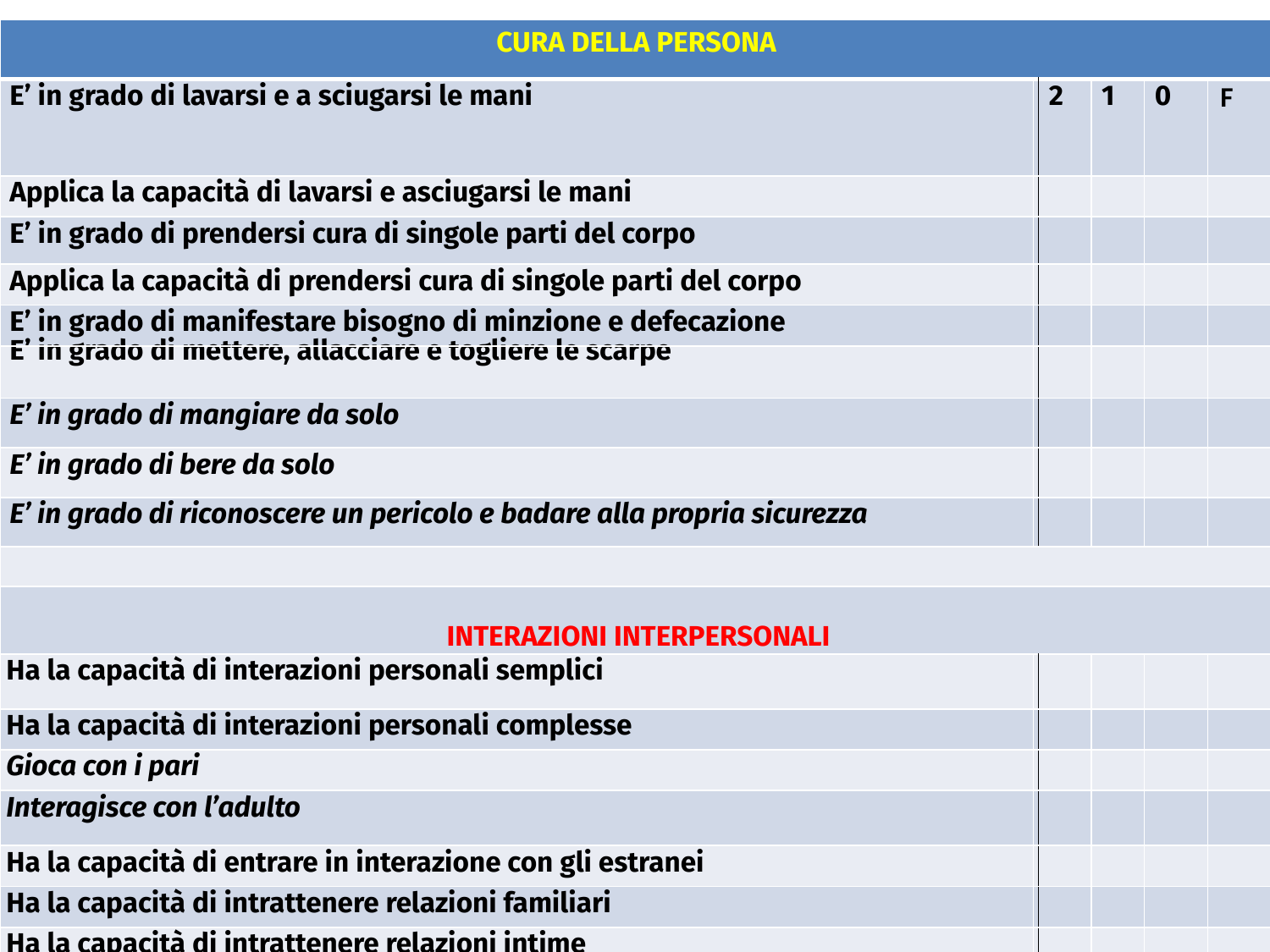

| CURA DELLA PERSONA |  |  |  |  |  |
| --- | --- | --- | --- | --- | --- |
| E’ in grado di lavarsi e a sciugarsi le mani |  | 2 | 1 | 0 | F |
| Applica la capacità di lavarsi e asciugarsi le mani |  |  |  |  |  |
| E’ in grado di prendersi cura di singole parti del corpo |  |  |  |  |  |
| Applica la capacità di prendersi cura di singole parti del corpo |  |  |  |  |  |
| E’ in grado di manifestare bisogno di minzione e defecazione |  |  |  |  |  |
| E’ in grado di mettere, allacciare e togliere le scarpe |  |  |  |  |  |
| E’ in grado di mangiare da solo |  |  |  |  |  |
| E’ in grado di bere da solo |  |  |  |  |  |
| E’ in grado di riconoscere un pericolo e badare alla propria sicurezza |  |  |  |  |  |
|  |  |  |  |  |  |
| INTERAZIONI INTERPERSONALI |  |  |  |  |  |
| Ha la capacità di interazioni personali semplici |  |  |  |  |  |
| Ha la capacità di interazioni personali complesse |  |  |  |  |  |
| Gioca con i pari |  |  |  |  |  |
| Interagisce con l’adulto |  |  |  |  |  |
| Ha la capacità di entrare in interazione con gli estranei |  |  |  |  |  |
| Ha la capacità di intrattenere relazioni familiari |  |  |  |  |  |
| Ha la capacità di intrattenere relazioni intime |  |  |  |  |  |
|  |  |  |  |  |  |
#